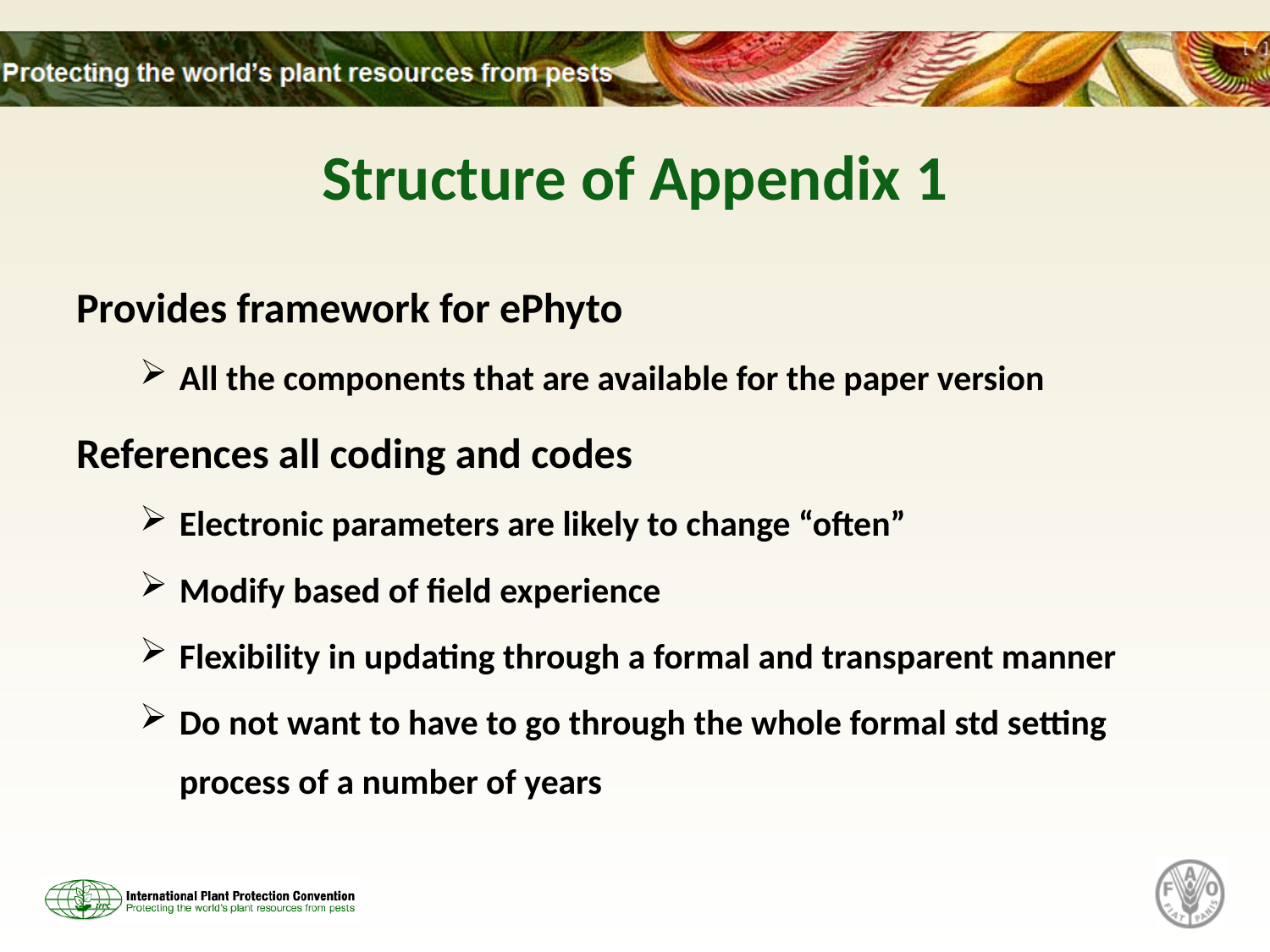

# Structure of Appendix 1
Provides framework for ePhyto
All the components that are available for the paper version
References all coding and codes
Electronic parameters are likely to change “often”
Modify based of field experience
Flexibility in updating through a formal and transparent manner
Do not want to have to go through the whole formal std setting process of a number of years